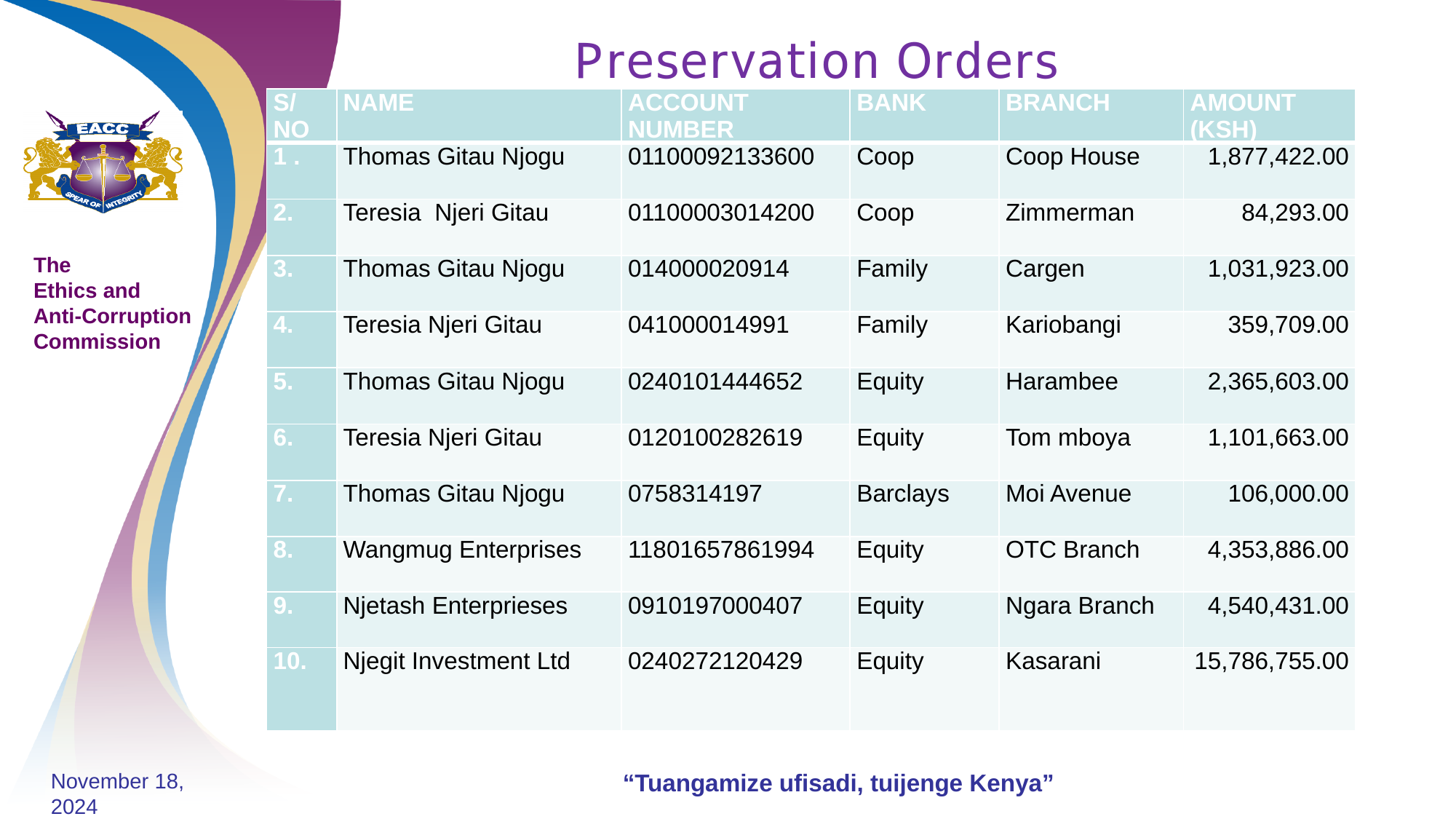

# Preservation Orders
| S/NO | NAME | ACCOUNT NUMBER | BANK | BRANCH | AMOUNT (KSH) |
| --- | --- | --- | --- | --- | --- |
| 1 . | Thomas Gitau Njogu | 01100092133600 | Coop | Coop House | 1,877,422.00 |
| 2. | Teresia Njeri Gitau | 01100003014200 | Coop | Zimmerman | 84,293.00 |
| 3. | Thomas Gitau Njogu | 014000020914 | Family | Cargen | 1,031,923.00 |
| 4. | Teresia Njeri Gitau | 041000014991 | Family | Kariobangi | 359,709.00 |
| 5. | Thomas Gitau Njogu | 0240101444652 | Equity | Harambee | 2,365,603.00 |
| 6. | Teresia Njeri Gitau | 0120100282619 | Equity | Tom mboya | 1,101,663.00 |
| 7. | Thomas Gitau Njogu | 0758314197 | Barclays | Moi Avenue | 106,000.00 |
| 8. | Wangmug Enterprises | 11801657861994 | Equity | OTC Branch | 4,353,886.00 |
| 9. | Njetash Enterprieses | 0910197000407 | Equity | Ngara Branch | 4,540,431.00 |
| 10. | Njegit Investment Ltd | 0240272120429 | Equity | Kasarani | 15,786,755.00 |

November 18, 2024
“Tuangamize ufisadi, tuijenge Kenya”